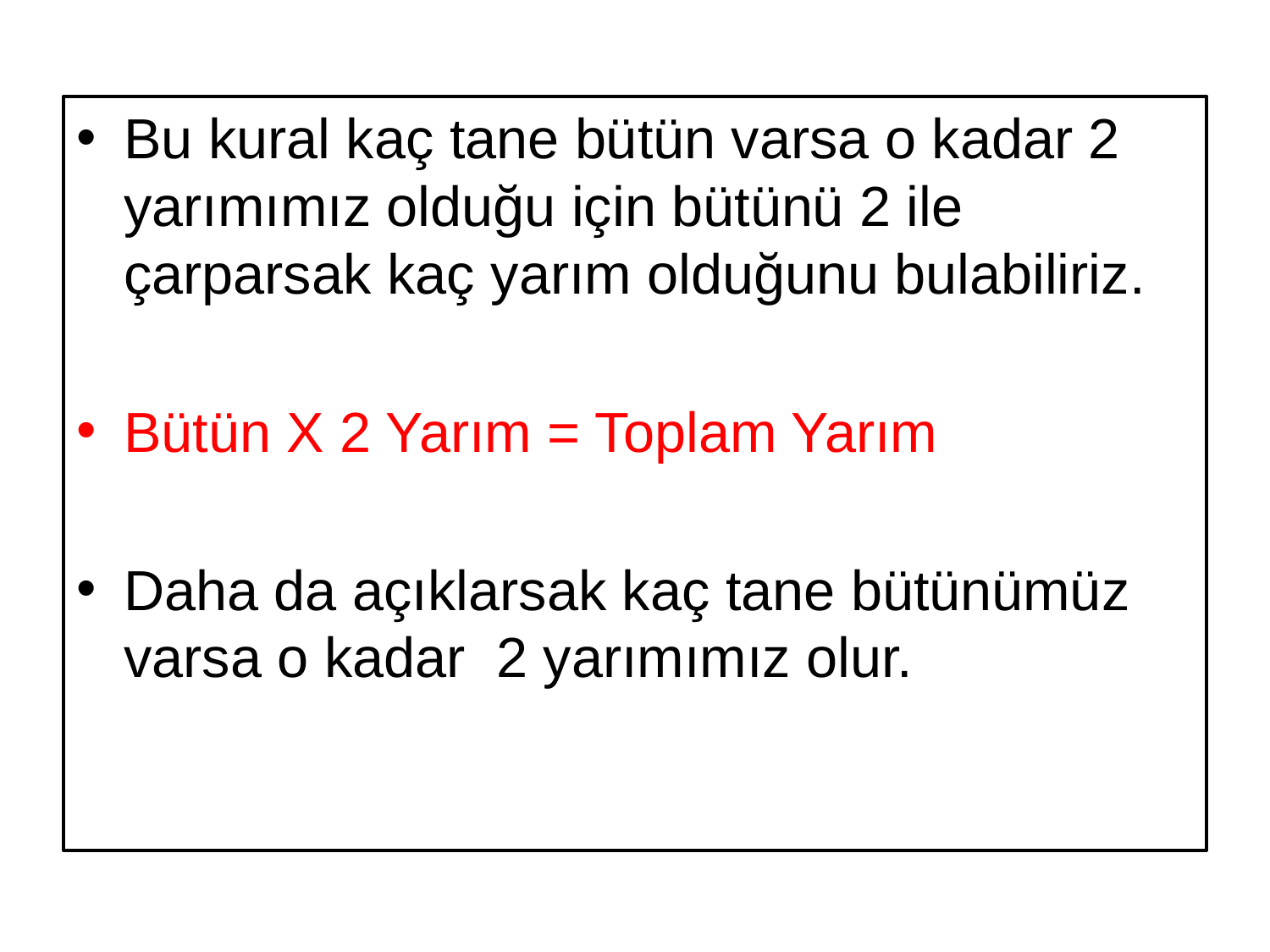

Bu kural kaç tane bütün varsa o kadar 2 yarımımız olduğu için bütünü 2 ile çarparsak kaç yarım olduğunu bulabiliriz.

Bütün X 2 Yarım = Toplam Yarım

Daha da açıklarsak kaç tane bütünümüz varsa o kadar  2 yarımımız olur.